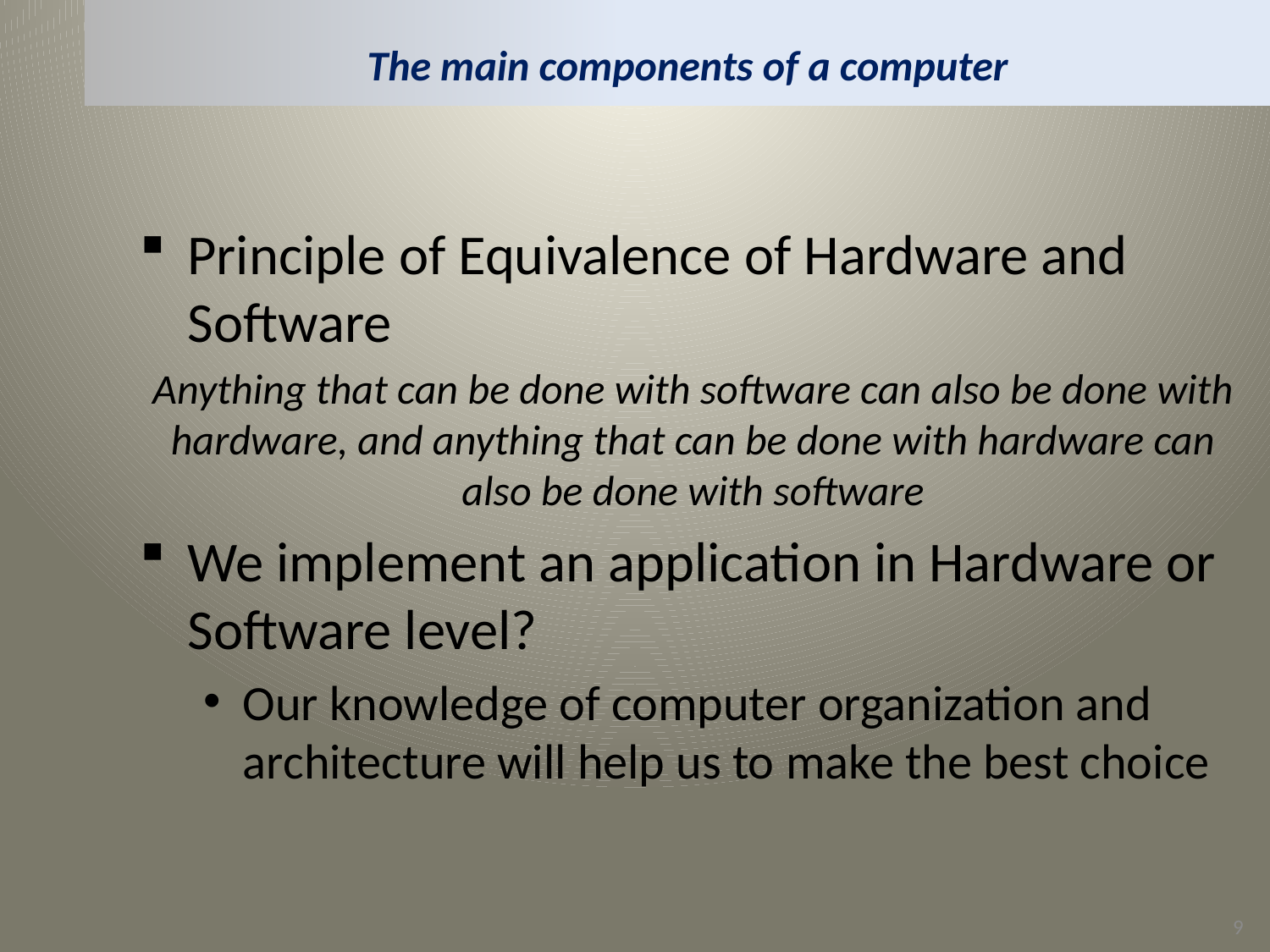

# The main components of a computer
Principle of Equivalence of Hardware and Software
Anything that can be done with software can also be done with hardware, and anything that can be done with hardware can also be done with software
We implement an application in Hardware or Software level?
Our knowledge of computer organization and architecture will help us to make the best choice